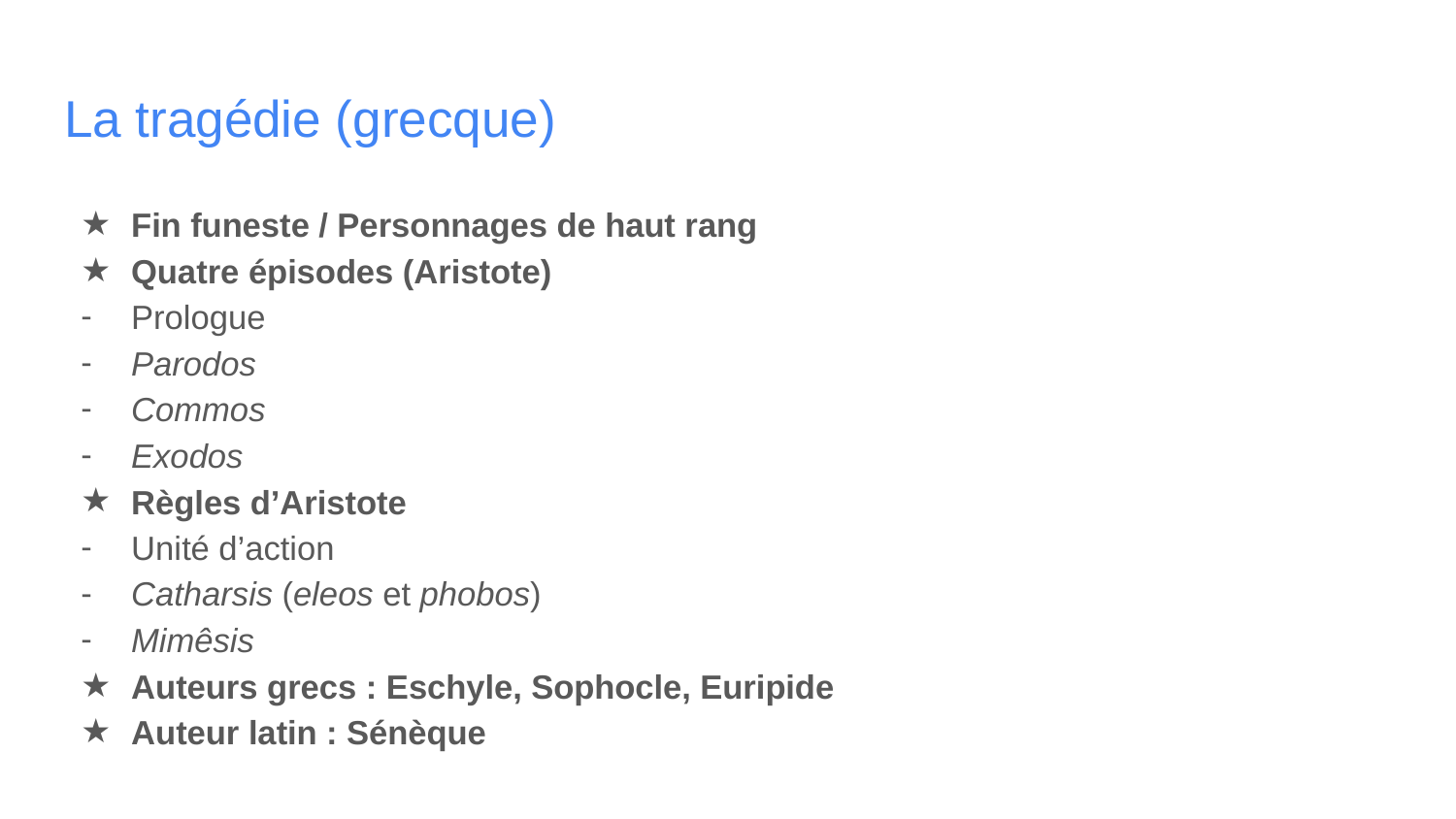

# La tragédie (grecque)
Fin funeste / Personnages de haut rang
Quatre épisodes (Aristote)
Prologue
Parodos
Commos
Exodos
Règles d’Aristote
Unité d’action
Catharsis (eleos et phobos)
Mimêsis
Auteurs grecs : Eschyle, Sophocle, Euripide
Auteur latin : Sénèque